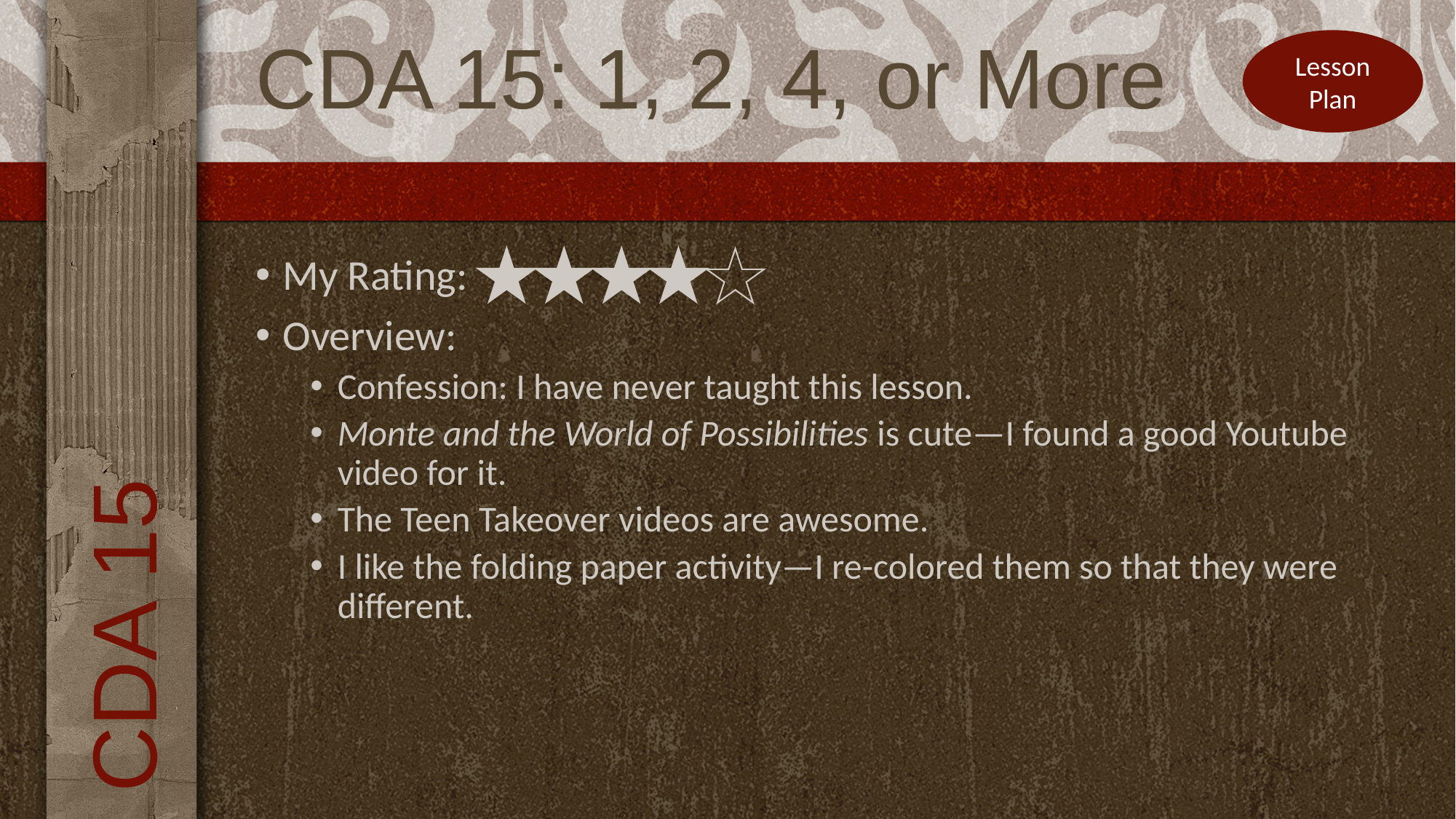

# CDA 15: 1, 2, 4, or More
Lesson Plan
My Rating:
Overview:
Confession: I have never taught this lesson.
Monte and the World of Possibilities is cute—I found a good Youtube video for it.
The Teen Takeover videos are awesome.
I like the folding paper activity—I re-colored them so that they were different.

CDA 15